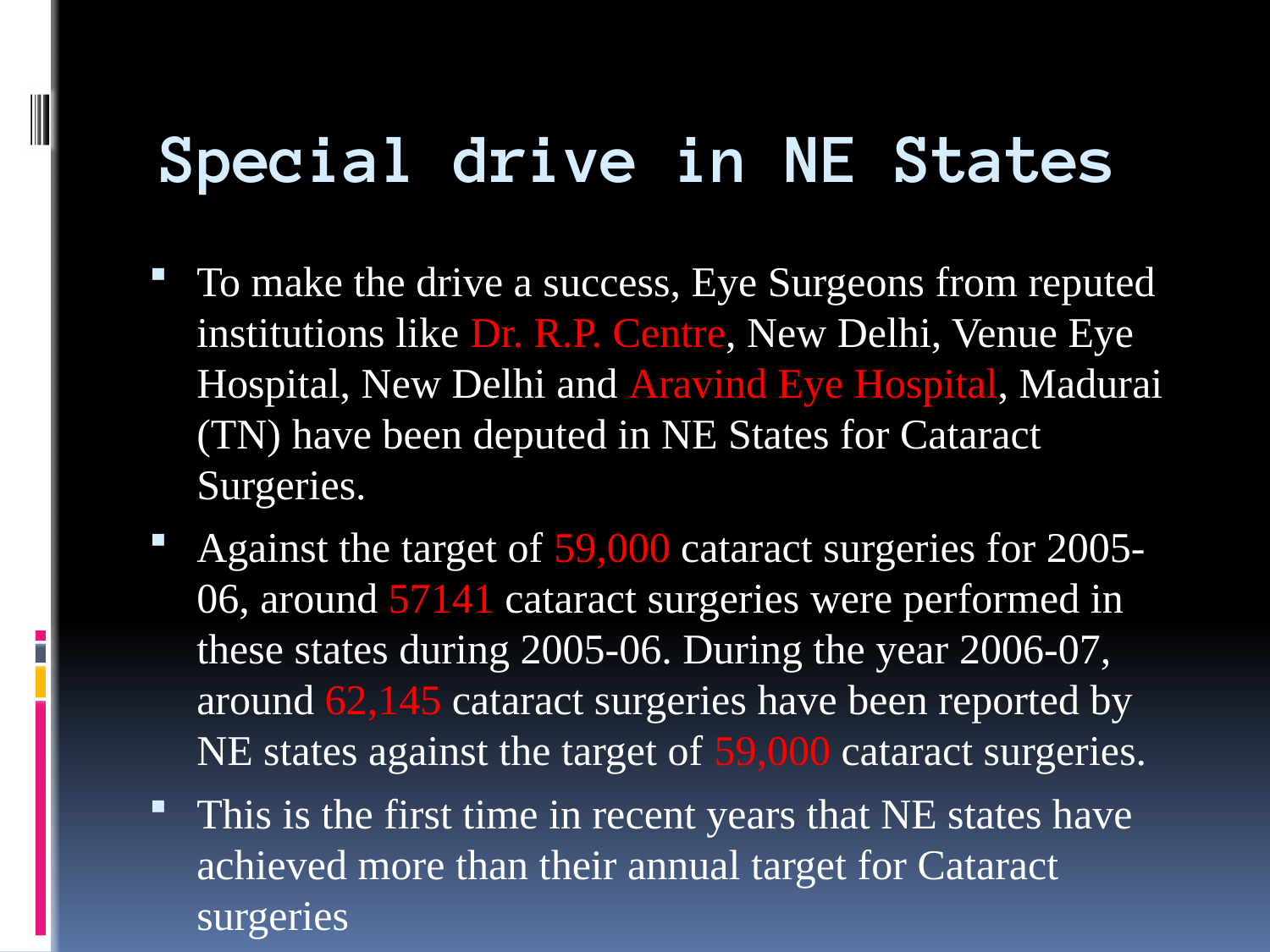

# Special drive in NE States
To make the drive a success, Eye Surgeons from reputed institutions like Dr. R.P. Centre, New Delhi, Venue Eye Hospital, New Delhi and Aravind Eye Hospital, Madurai (TN) have been deputed in NE States for Cataract Surgeries.
Against the target of 59,000 cataract surgeries for 2005-06, around 57141 cataract surgeries were performed in these states during 2005-06. During the year 2006-07, around 62,145 cataract surgeries have been reported by NE states against the target of 59,000 cataract surgeries.
This is the first time in recent years that NE states have achieved more than their annual target for Cataract surgeries